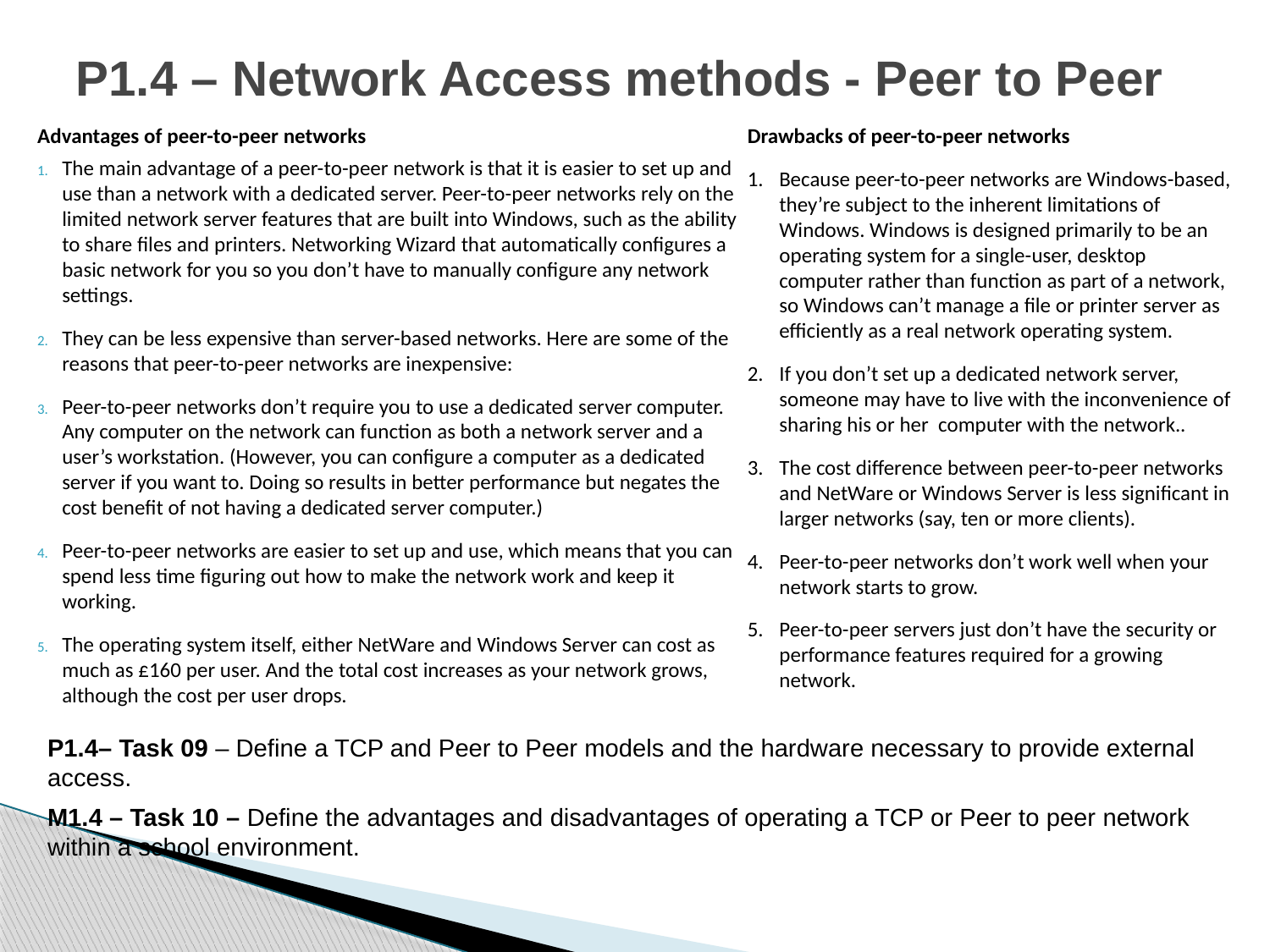

# P1.4 – Network Access methods - Peer to Peer
Advantages of peer-to-peer networks
The main advantage of a peer-to-peer network is that it is easier to set up and use than a network with a dedicated server. Peer-to-peer networks rely on the limited network server features that are built into Windows, such as the ability to share files and printers. Networking Wizard that automatically configures a basic network for you so you don’t have to manually configure any network settings.
They can be less expensive than server-based networks. Here are some of the reasons that peer-to-peer networks are inexpensive:
Peer-to-peer networks don’t require you to use a dedicated server computer. Any computer on the network can function as both a network server and a user’s workstation. (However, you can configure a computer as a dedicated server if you want to. Doing so results in better performance but negates the cost benefit of not having a dedicated server computer.)
Peer-to-peer networks are easier to set up and use, which means that you can spend less time figuring out how to make the network work and keep it working.
The operating system itself, either NetWare and Windows Server can cost as much as £160 per user. And the total cost increases as your network grows, although the cost per user drops.
Drawbacks of peer-to-peer networks
Because peer-to-peer networks are Windows-based, they’re subject to the inherent limitations of Windows. Windows is designed primarily to be an operating system for a single-user, desktop computer rather than function as part of a network, so Windows can’t manage a file or printer server as efficiently as a real network operating system.
If you don’t set up a dedicated network server, someone may have to live with the inconvenience of sharing his or her  computer with the network..
The cost difference between peer-to-peer networks and NetWare or Windows Server is less significant in larger networks (say, ten or more clients).
Peer-to-peer networks don’t work well when your network starts to grow.
Peer-to-peer servers just don’t have the security or performance features required for a growing network.
P1.4– Task 09 – Define a TCP and Peer to Peer models and the hardware necessary to provide external access.
M1.4 – Task 10 – Define the advantages and disadvantages of operating a TCP or Peer to peer network within a school environment.